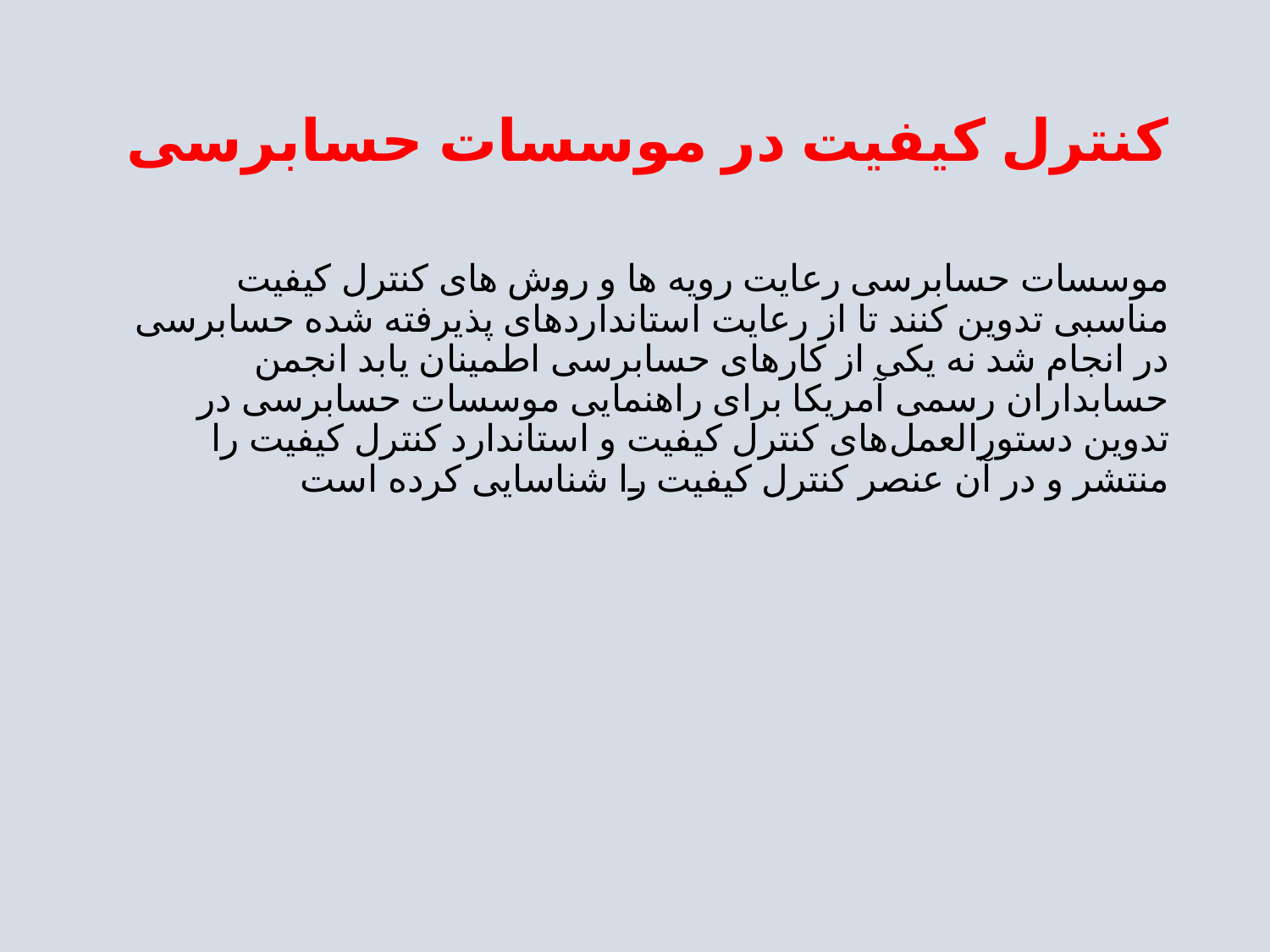

# کنترل کیفیت در موسسات حسابرسی
موسسات حسابرسی رعایت رویه ها و روش های کنترل کیفیت مناسبی تدوین کنند تا از رعایت استانداردهای پذیرفته شده حسابرسی در انجام شد نه یکی از کارهای حسابرسی اطمینان یابد انجمن حسابداران رسمی آمریکا برای راهنمایی موسسات حسابرسی در تدوین دستورالعمل‌های کنترل کیفیت و استاندارد کنترل کیفیت را منتشر و در آن عنصر کنترل کیفیت را شناسایی کرده است